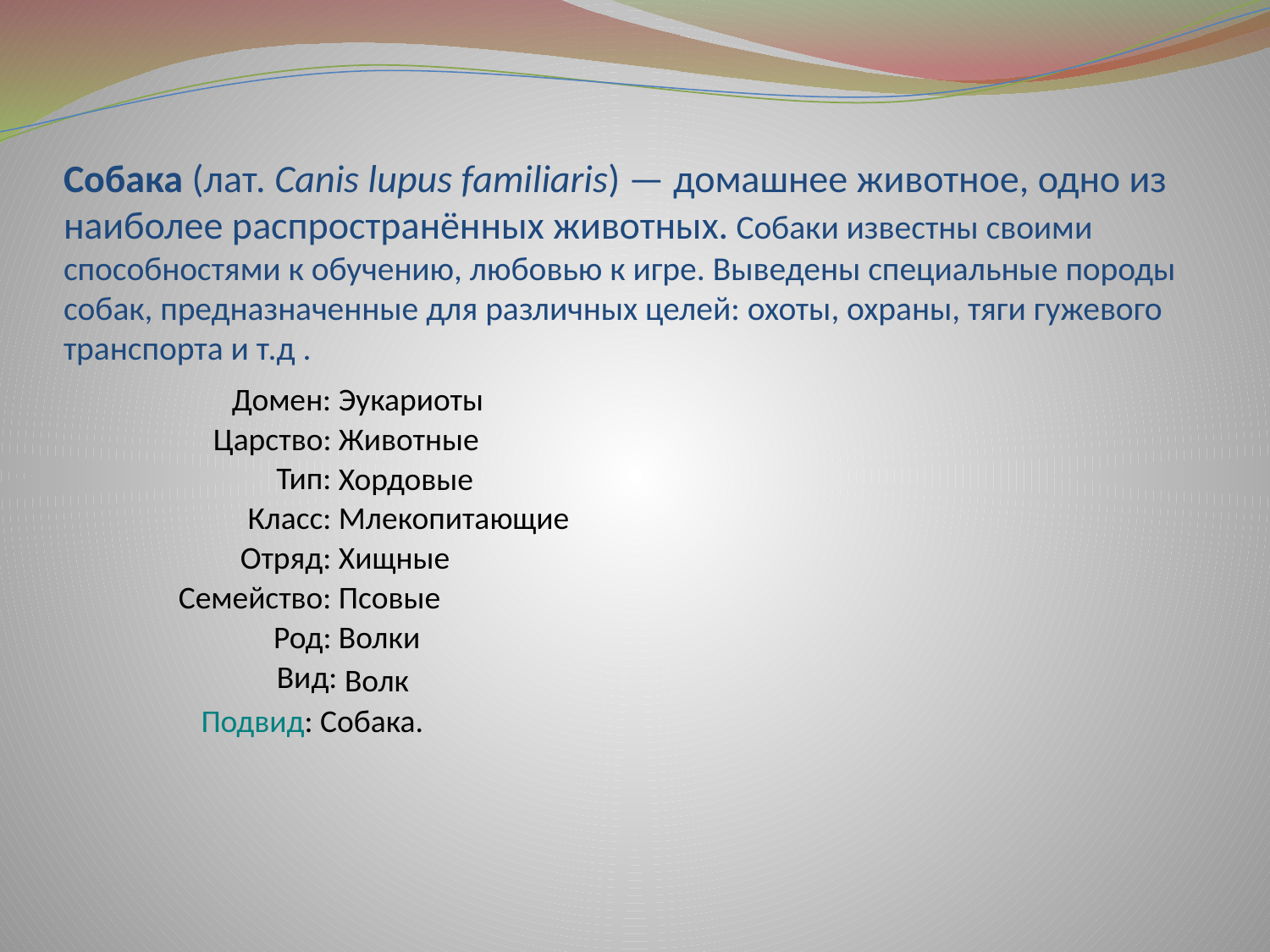

# Собака (лат. Canis lupus familiaris) — домашнее животное, одно из наиболее распространённых животных. Собаки известны своими способностями к обучению, любовью к игре. Выведены специальные породы собак, предназначенные для различных целей: охоты, охраны, тяги гужевого транспорта и т.д .
| Домен: | Эукариоты |
| --- | --- |
| Царство: | Животные |
| --- | --- |
| Тип: | Хордовые |
| --- | --- |
| Класс: | Млекопитающие |
| --- | --- |
| Отряд: | Хищные |
| --- | --- |
| Семейство: | Псовые |
| --- | --- |
| Род: | Волки |
| --- | --- |
| Вид: | Волк |
| --- | --- |
Подвид:
Собака.